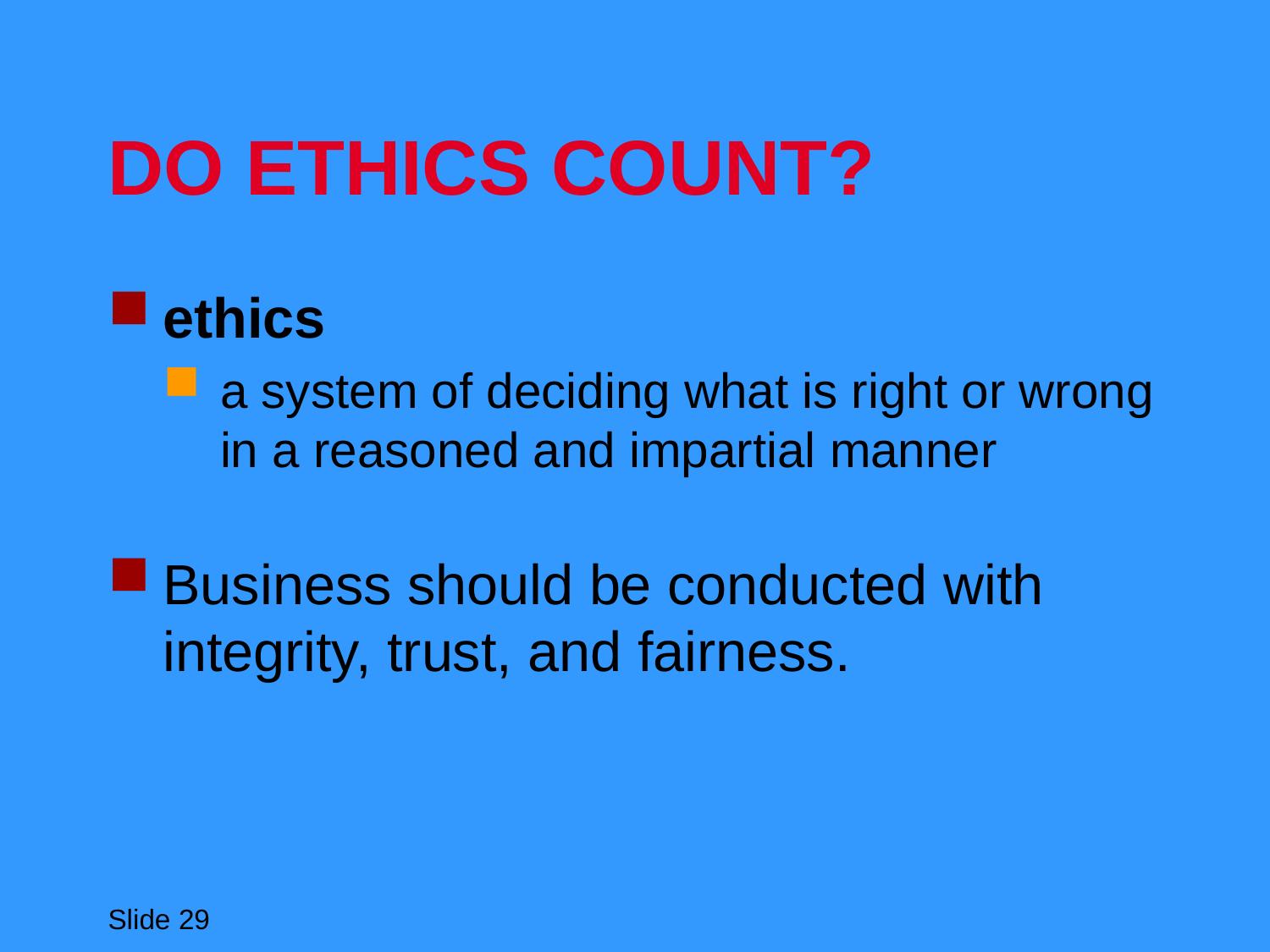

# DO ETHICS COUNT?
ethics
a system of deciding what is right or wrong in a reasoned and impartial manner
Business should be conducted with integrity, trust, and fairness.
Slide 29